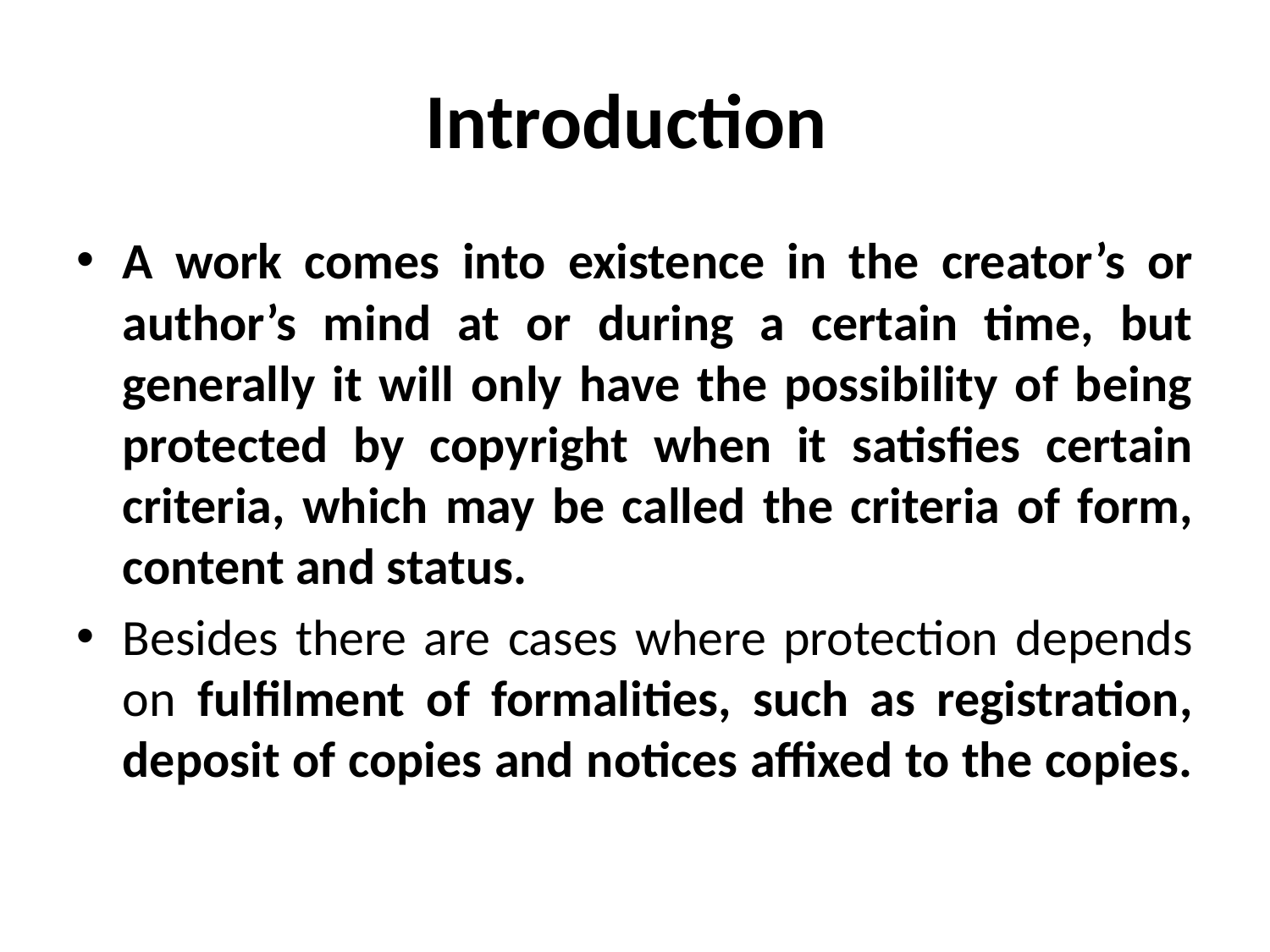

# Introduction
A work comes into existence in the creator’s or author’s mind at or during a certain time, but generally it will only have the possibility of being protected by copyright when it satisfies certain criteria, which may be called the criteria of form, content and status.
Besides there are cases where protection depends on fulfilment of formalities, such as registration, deposit of copies and notices affixed to the copies.